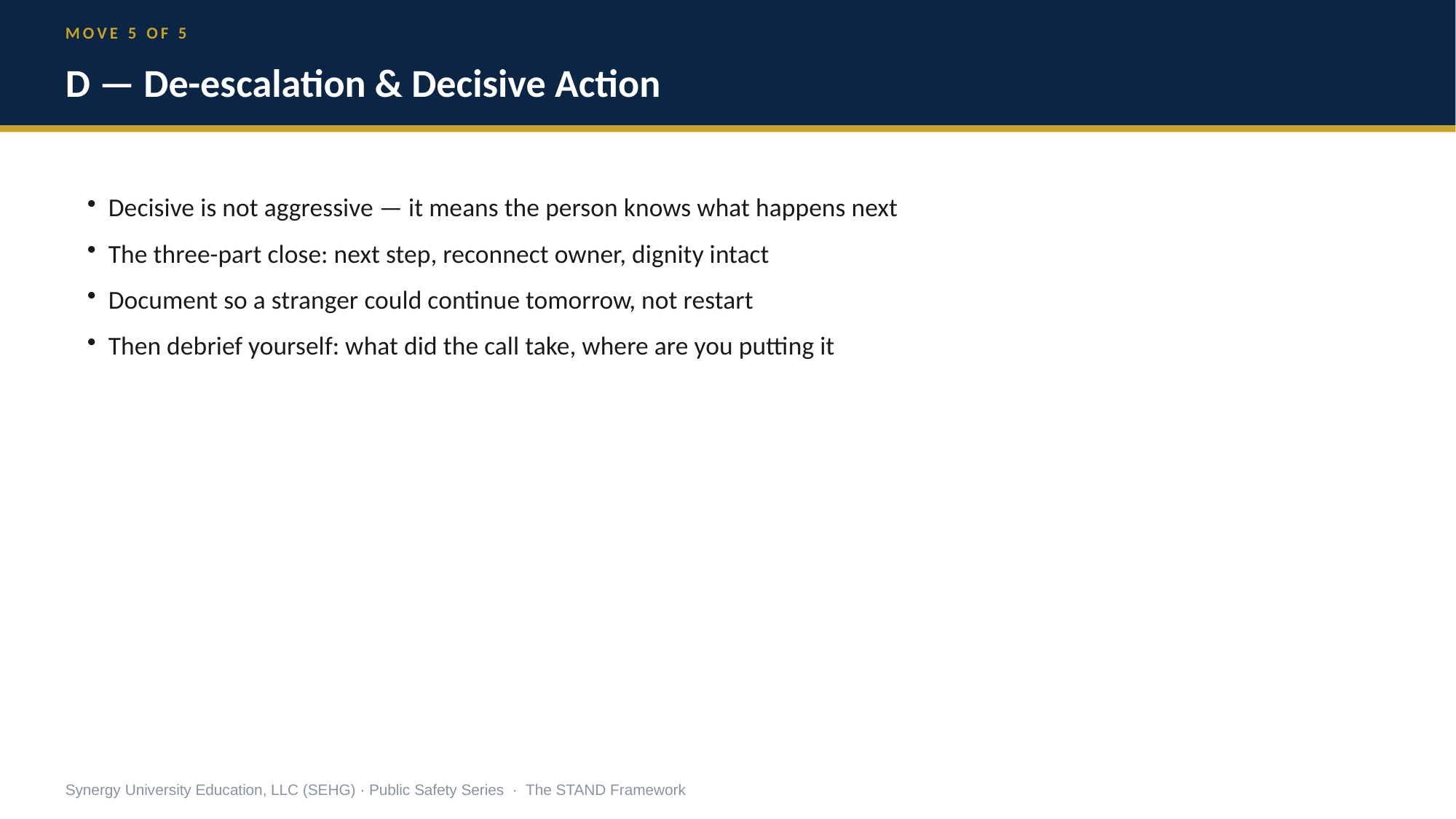

MOVE 5 OF 5
D — De-escalation & Decisive Action

Decisive is not aggressive — it means the person knows what happens next
The three-part close: next step, reconnect owner, dignity intact
Document so a stranger could continue tomorrow, not restart
Then debrief yourself: what did the call take, where are you putting it
Synergy University Education, LLC (SEHG) · Public Safety Series  ·  The STAND Framework